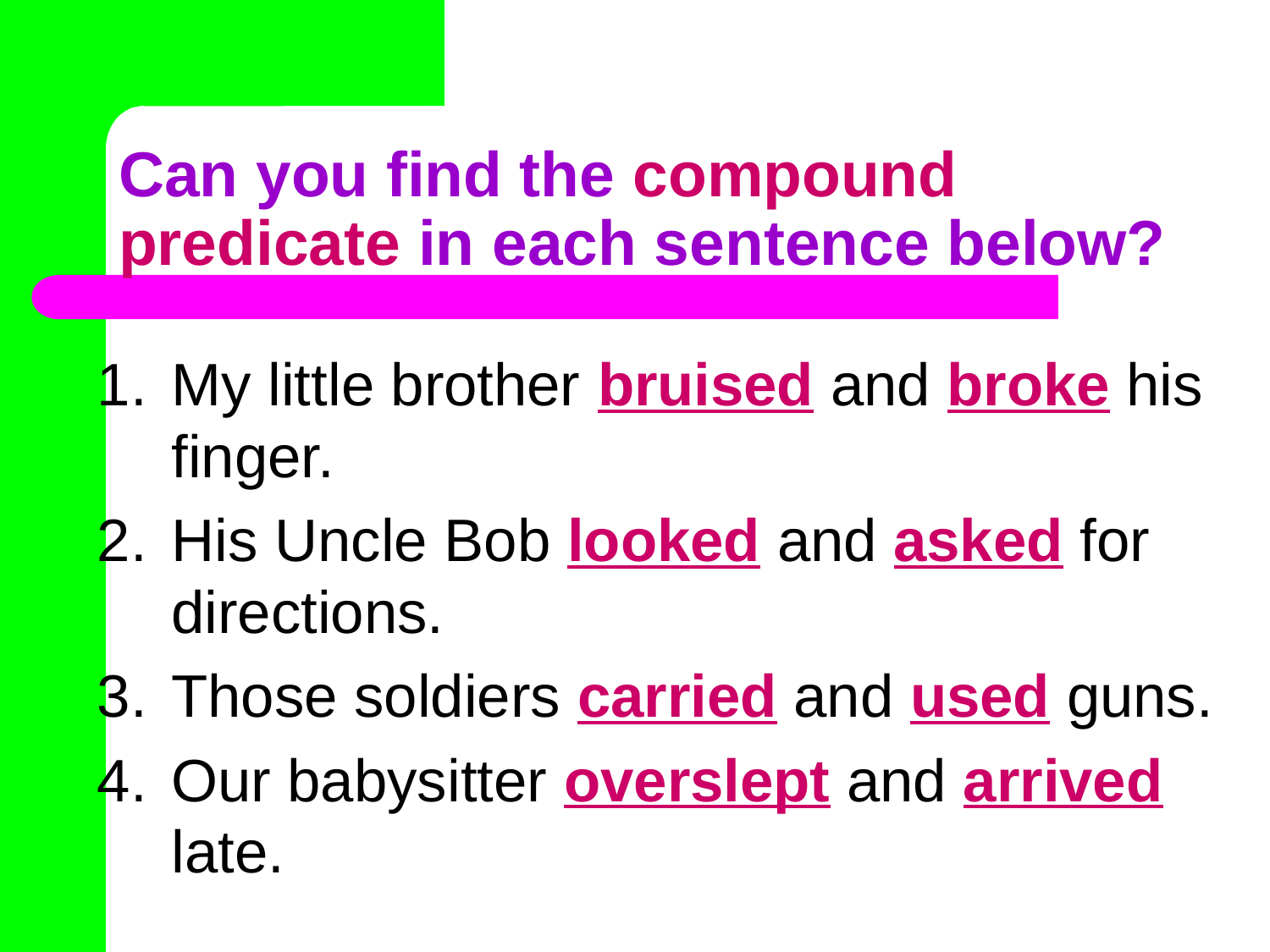

# Can you find the compound predicate in each sentence below?
My little brother bruised and broke his finger.
His Uncle Bob looked and asked for directions.
Those soldiers carried and used guns.
Our babysitter overslept and arrived late.